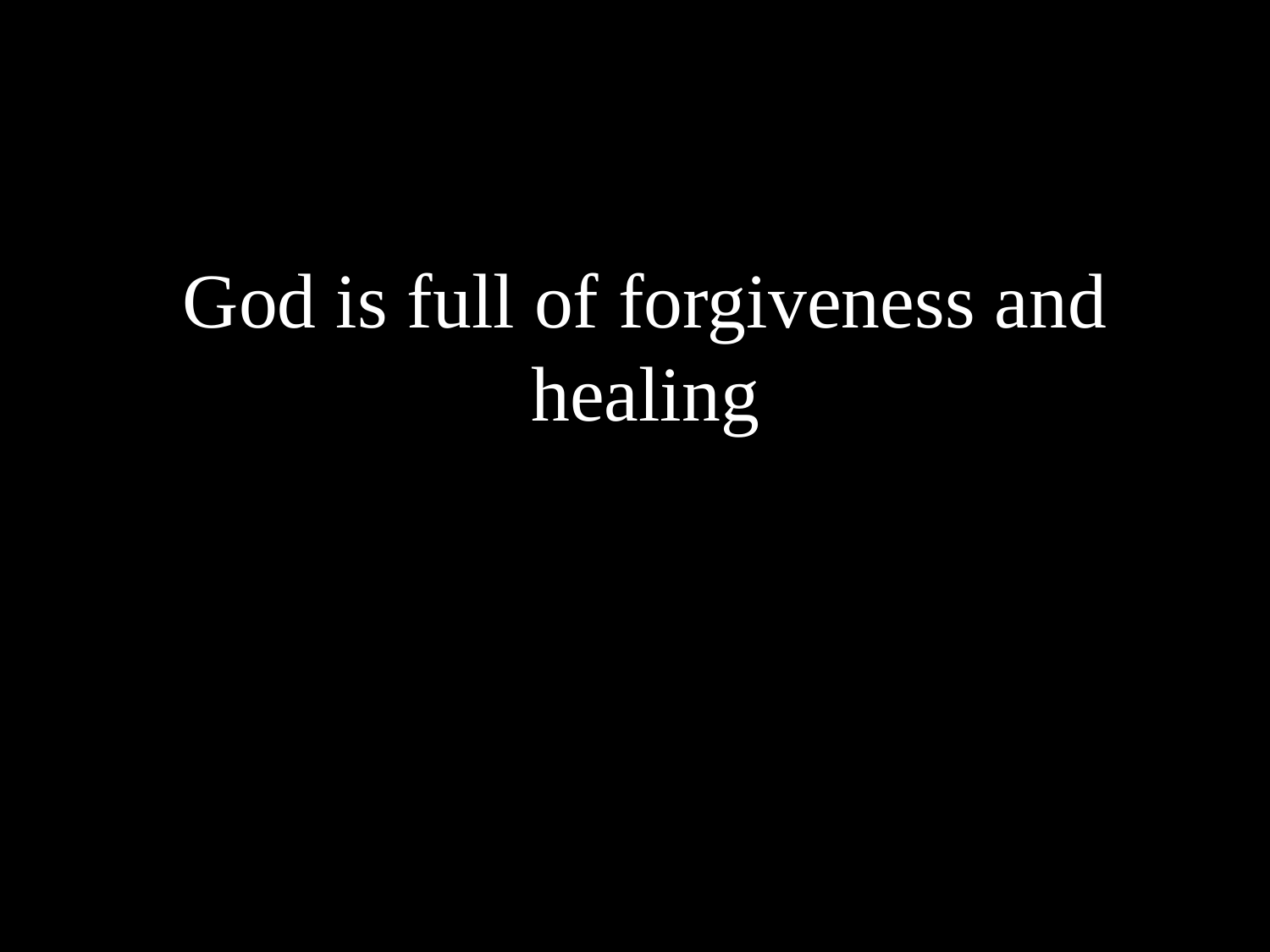

# God is full of forgiveness and healing